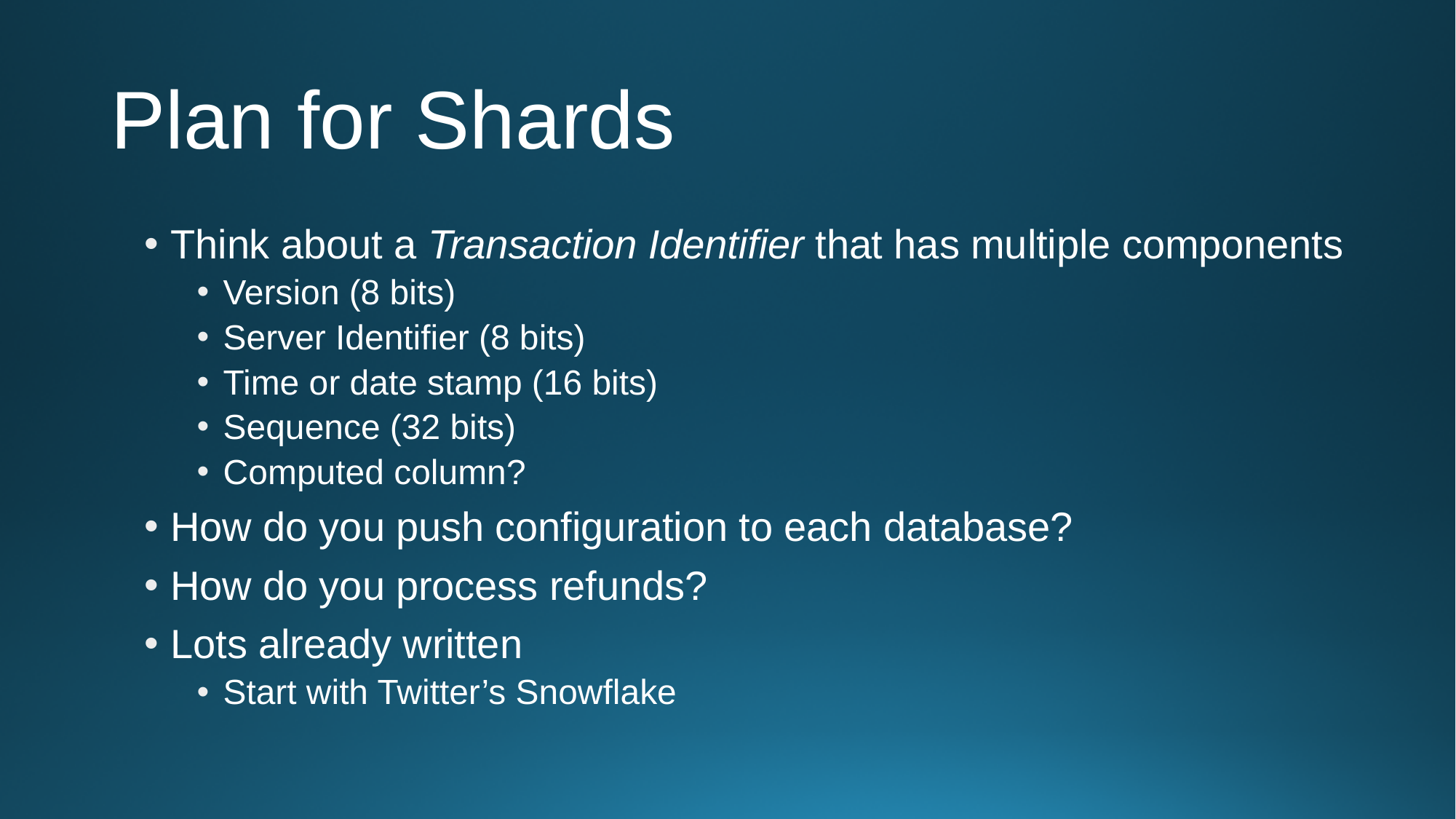

# Plan for Shards
Think about a Transaction Identifier that has multiple components
Version (8 bits)
Server Identifier (8 bits)
Time or date stamp (16 bits)
Sequence (32 bits)
Computed column?
How do you push configuration to each database?
How do you process refunds?
Lots already written
Start with Twitter’s Snowflake